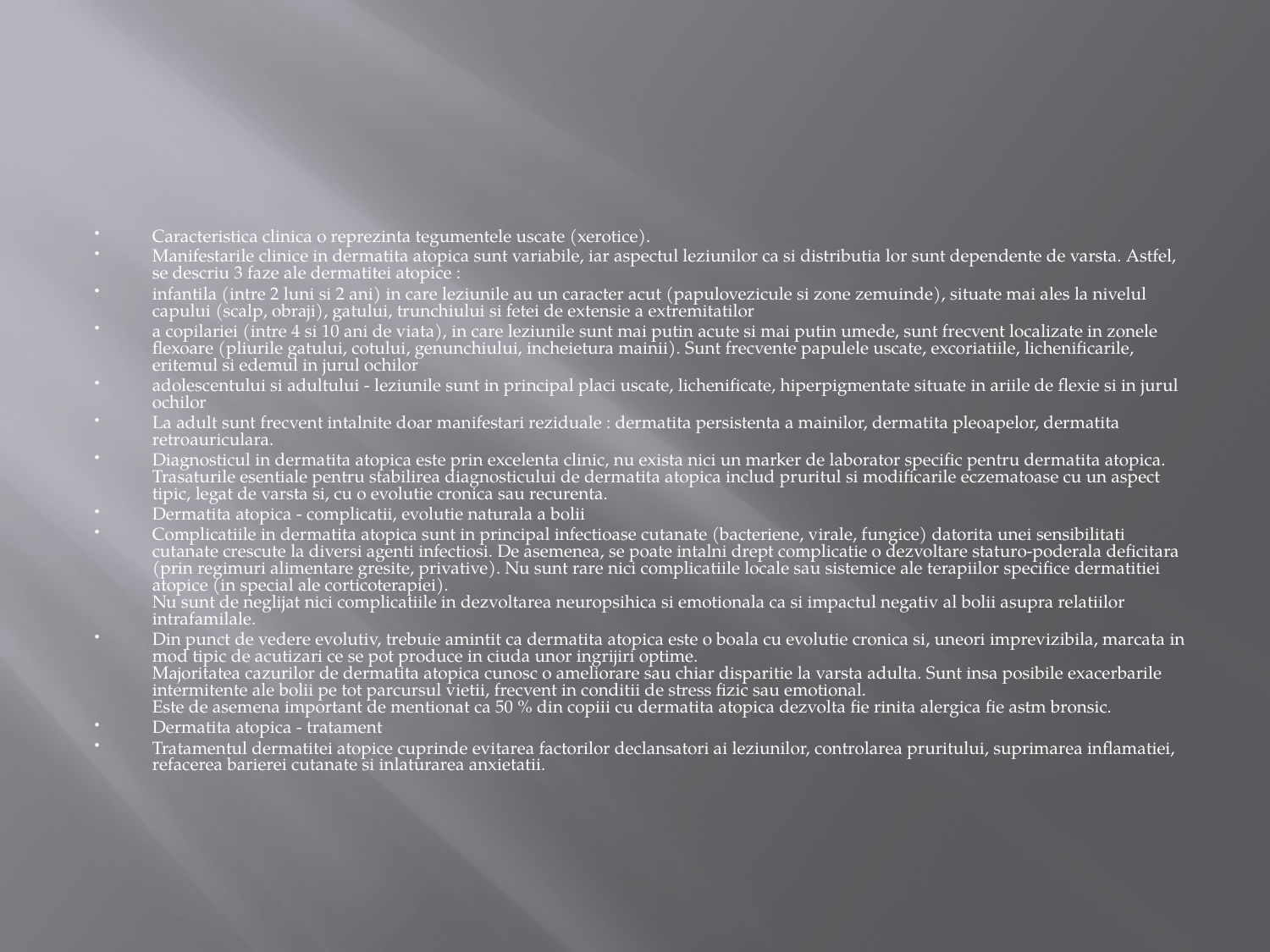

#
Caracteristica clinica o reprezinta tegumentele uscate (xerotice).
Manifestarile clinice in dermatita atopica sunt variabile, iar aspectul leziunilor ca si distributia lor sunt dependente de varsta. Astfel, se descriu 3 faze ale dermatitei atopice :
infantila (intre 2 luni si 2 ani) in care leziunile au un caracter acut (papulovezicule si zone zemuinde), situate mai ales la nivelul capului (scalp, obraji), gatului, trunchiului si fetei de extensie a extremitatilor
a copilariei (intre 4 si 10 ani de viata), in care leziunile sunt mai putin acute si mai putin umede, sunt frecvent localizate in zonele flexoare (pliurile gatului, cotului, genunchiului, incheietura mainii). Sunt frecvente papulele uscate, excoriatiile, lichenificarile, eritemul si edemul in jurul ochilor
adolescentului si adultului - leziunile sunt in principal placi uscate, lichenificate, hiperpigmentate situate in ariile de flexie si in jurul ochilor
La adult sunt frecvent intalnite doar manifestari reziduale : dermatita persistenta a mainilor, dermatita pleoapelor, dermatita retroauriculara.
Diagnosticul in dermatita atopica este prin excelenta clinic, nu exista nici un marker de laborator specific pentru dermatita atopica. Trasaturile esentiale pentru stabilirea diagnosticului de dermatita atopica includ pruritul si modificarile eczematoase cu un aspect tipic, legat de varsta si, cu o evolutie cronica sau recurenta.
Dermatita atopica - complicatii, evolutie naturala a bolii
Complicatiile in dermatita atopica sunt in principal infectioase cutanate (bacteriene, virale, fungice) datorita unei sensibilitati cutanate crescute la diversi agenti infectiosi. De asemenea, se poate intalni drept complicatie o dezvoltare staturo-poderala deficitara (prin regimuri alimentare gresite, privative). Nu sunt rare nici complicatiile locale sau sistemice ale terapiilor specifice dermatitiei atopice (in special ale corticoterapiei).
Nu sunt de neglijat nici complicatiile in dezvoltarea neuropsihica si emotionala ca si impactul negativ al bolii asupra relatiilor intrafamilale.
Din punct de vedere evolutiv, trebuie amintit ca dermatita atopica este o boala cu evolutie cronica si, uneori imprevizibila, marcata in mod tipic de acutizari ce se pot produce in ciuda unor ingrijiri optime.
Majoritatea cazurilor de dermatita atopica cunosc o ameliorare sau chiar disparitie la varsta adulta. Sunt insa posibile exacerbarile intermitente ale bolii pe tot parcursul vietii, frecvent in conditii de stress fizic sau emotional.
Este de asemena important de mentionat ca 50 % din copiii cu dermatita atopica dezvolta fie rinita alergica fie astm bronsic.
Dermatita atopica - tratament
Tratamentul dermatitei atopice cuprinde evitarea factorilor declansatori ai leziunilor, controlarea pruritului, suprimarea inflamatiei, refacerea barierei cutanate si inlaturarea anxietatii.